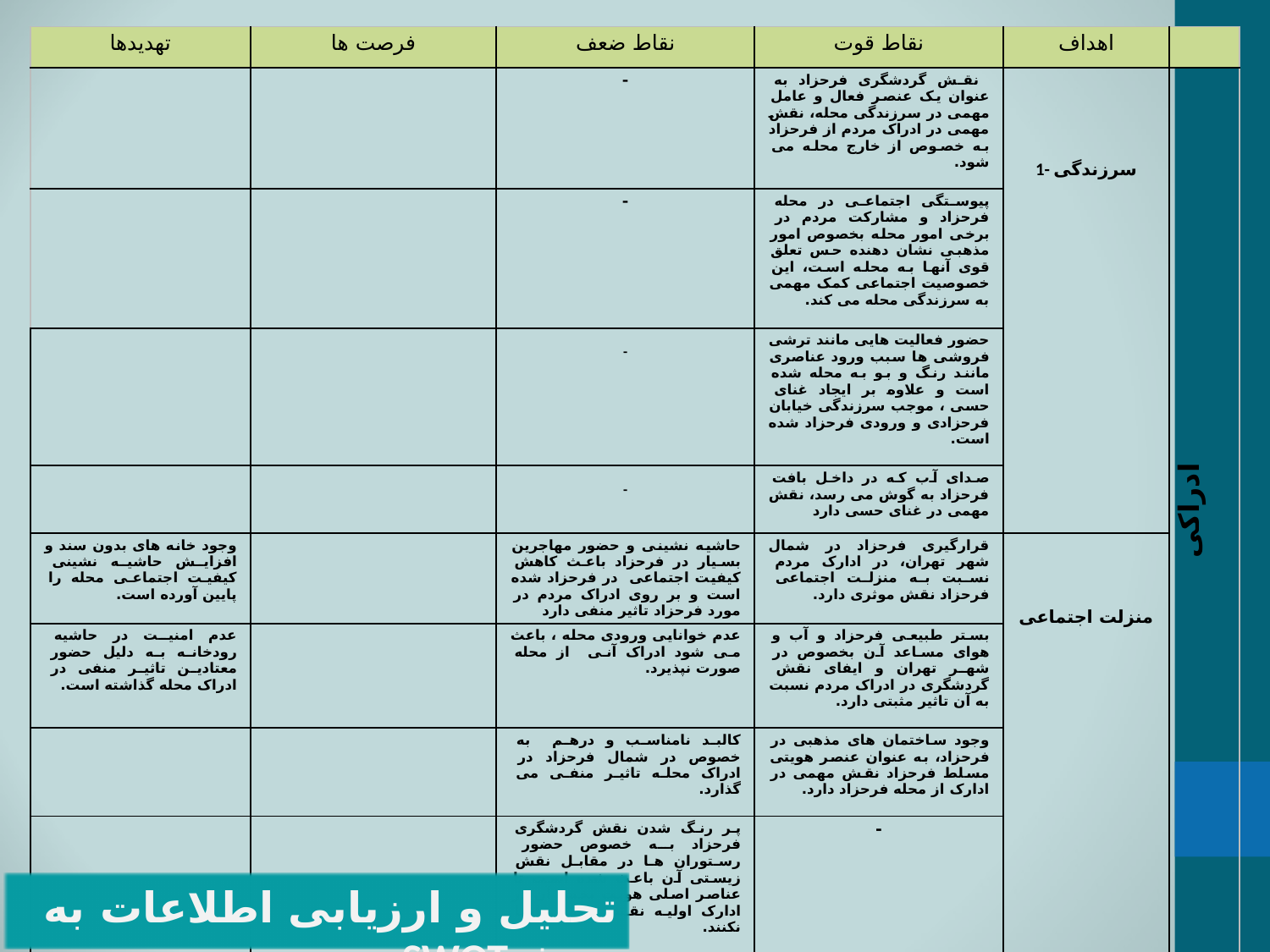

| تهدیدها | فرصت ها | نقاط ضعف | نقاط قوت | اهداف |  |
| --- | --- | --- | --- | --- | --- |
|  |  | - | نقش گردشگری فرحزاد به عنوان یک عنصر فعال و عامل مهمی در سرزندگی محله، نقش مهمی در ادراک مردم از فرحزاد به خصوص از خارج محله می شود. | 1- سرزندگی | ادراکی |
|  |  | - | پیوستگی اجتماعی در محله فرحزاد و مشارکت مردم در برخی امور محله بخصوص امور مذهبی نشان دهنده حس تعلق قوی آنها به محله است، این خصوصیت اجتماعی کمک مهمی به سرزندگی محله می کند. |  |  |
|  |  | - | حضور فعالیت هایی مانند ترشی فروشی ها سبب ورود عناصری مانند رنگ و بو به محله شده است و علاوه بر ایجاد غنای حسی ، موجب سرزندگی خیابان فرحزادی و ورودی فرحزاد شده است. |  |  |
|  |  | - | صدای آب که در داخل بافت فرحزاد به گوش می رسد، نقش مهمی در غنای حسی دارد |  |  |
| وجود خانه های بدون سند و افزایش حاشیه نشینی کیفیت اجتماعی محله را پایین آورده است. |  | حاشیه نشینی و حضور مهاجرین بسیار در فرحزاد باعث کاهش کیفیت اجتماعی در فرحزاد شده است و بر روی ادراک مردم در مورد فرحزاد تاثیر منفی دارد | قرارگیری فرحزاد در شمال شهر تهران، در ادارک مردم نسبت به منزلت اجتماعی فرحزاد نقش موثری دارد. | منزلت اجتماعی |  |
| عدم امنیت در حاشیه رودخانه به دلیل حضور معتادین تاثیر منفی در ادراک محله گذاشته است. |  | عدم خوانایی ورودی محله ، باعث می شود ادراک آنی از محله صورت نپذیرد. | بستر طبیعی فرحزاد و آب و هوای مساعد آن بخصوص در شهر تهران و ایفای نقش گردشگری در ادراک مردم نسبت به آن تاثیر مثبتی دارد. |  |  |
|  |  | کالبد نامناسب و درهم به خصوص در شمال فرحزاد در ادراک محله تاثیر منفی می گذارد. | وجود ساختمان های مذهبی در فرحزاد، به عنوان عنصر هویتی مسلط فرحزاد نقش مهمی در ادارک از محله فرحزاد دارد. |  |  |
|  |  | پر رنگ شدن نقش گردشگری فرحزاد به خصوص حضور رستوران ها در مقابل نقش زیستی آن باعث شده است تا عناصر اصلی هویت بخش آن در ادارک اولیه نقش مهمی ایفا نکنند. | - |  |  |

تحلیل و ارزیابی اطلاعات به روشSWOT